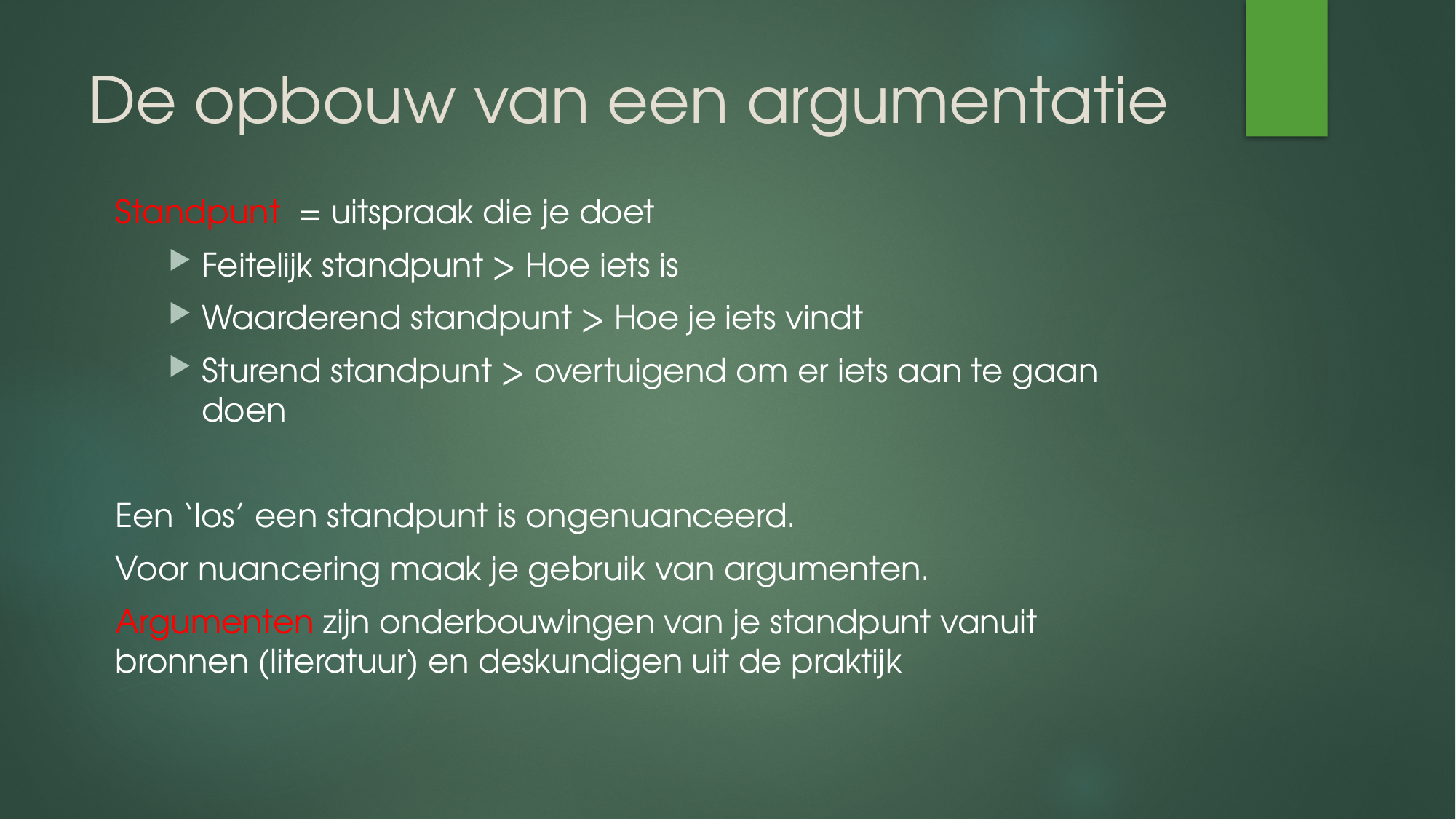

# De opbouw van een argumentatie
Standpunt  = uitspraak die je doet
Feitelijk standpunt > Hoe iets is
Waarderend standpunt > Hoe je iets vindt
Sturend standpunt > overtuigend om er iets aan te gaan doen

Een ‘los’ een standpunt is ongenuanceerd.
Voor nuancering maak je gebruik van argumenten.
Argumenten zijn onderbouwingen van je standpunt vanuit bronnen (literatuur) en deskundigen uit de praktijk